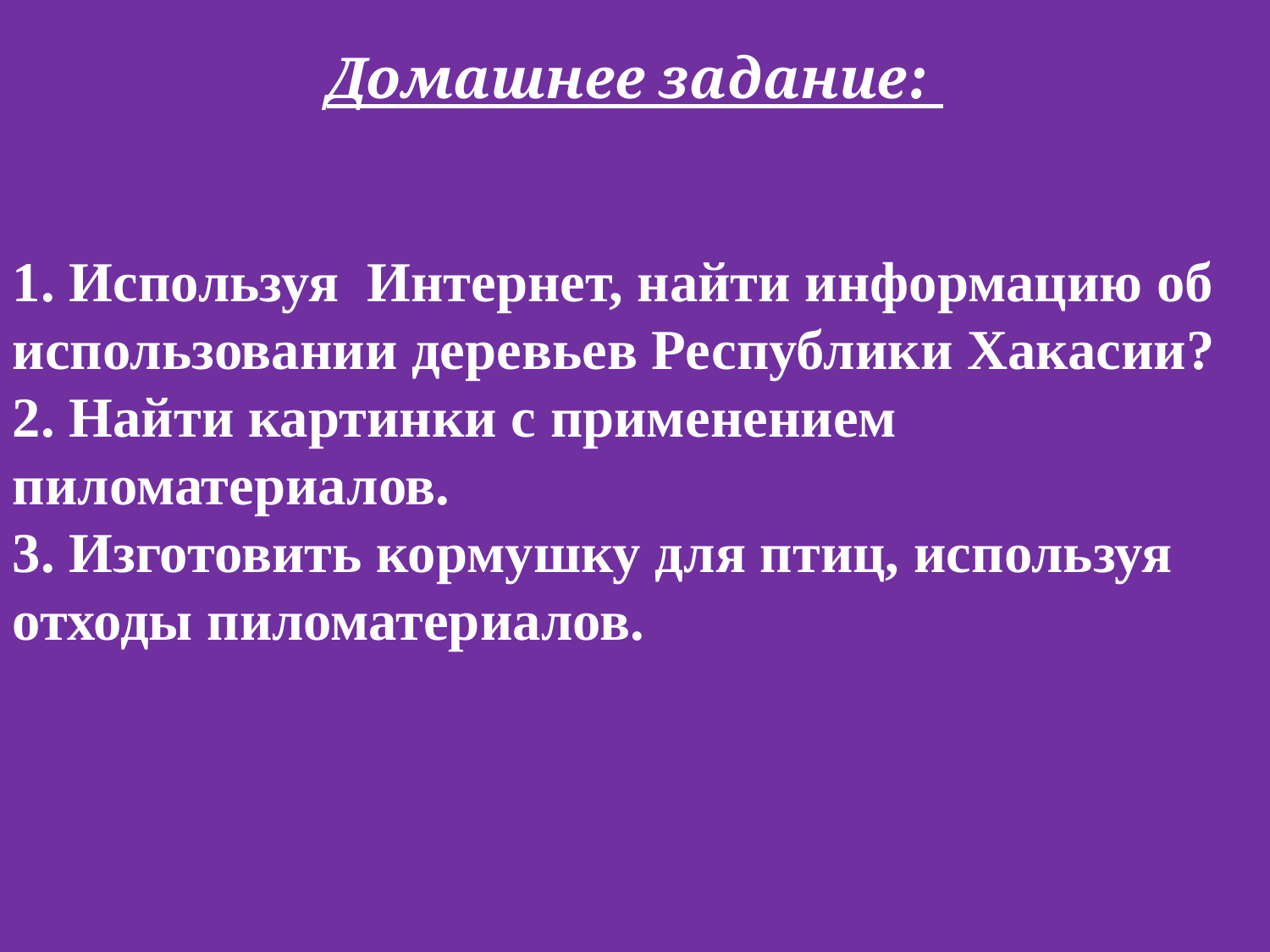

Домашнее задание:

1. Используя  Интернет, найти информацию об использовании деревьев Республики Хакасии?
2. Найти картинки с применением пиломатериалов.
3. Изготовить кормушку для птиц, используя отходы пиломатериалов.